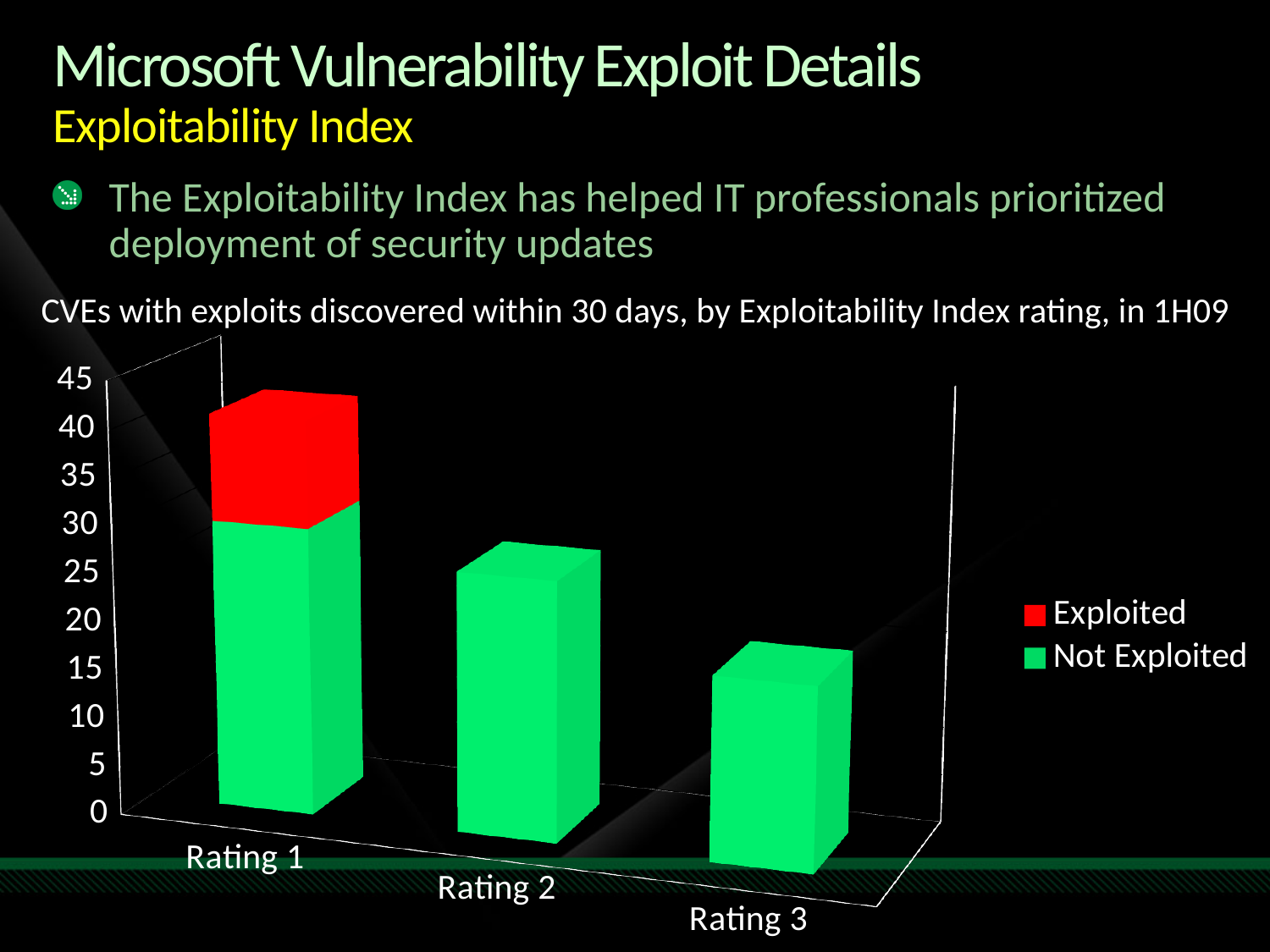

# Microsoft Vulnerability Exploit Details Exploitability Index
The Exploitability Index has helped IT professionals prioritized deployment of security updates
CVEs with exploits discovered within 30 days, by Exploitability Index rating, in 1H09

[unsupported chart]